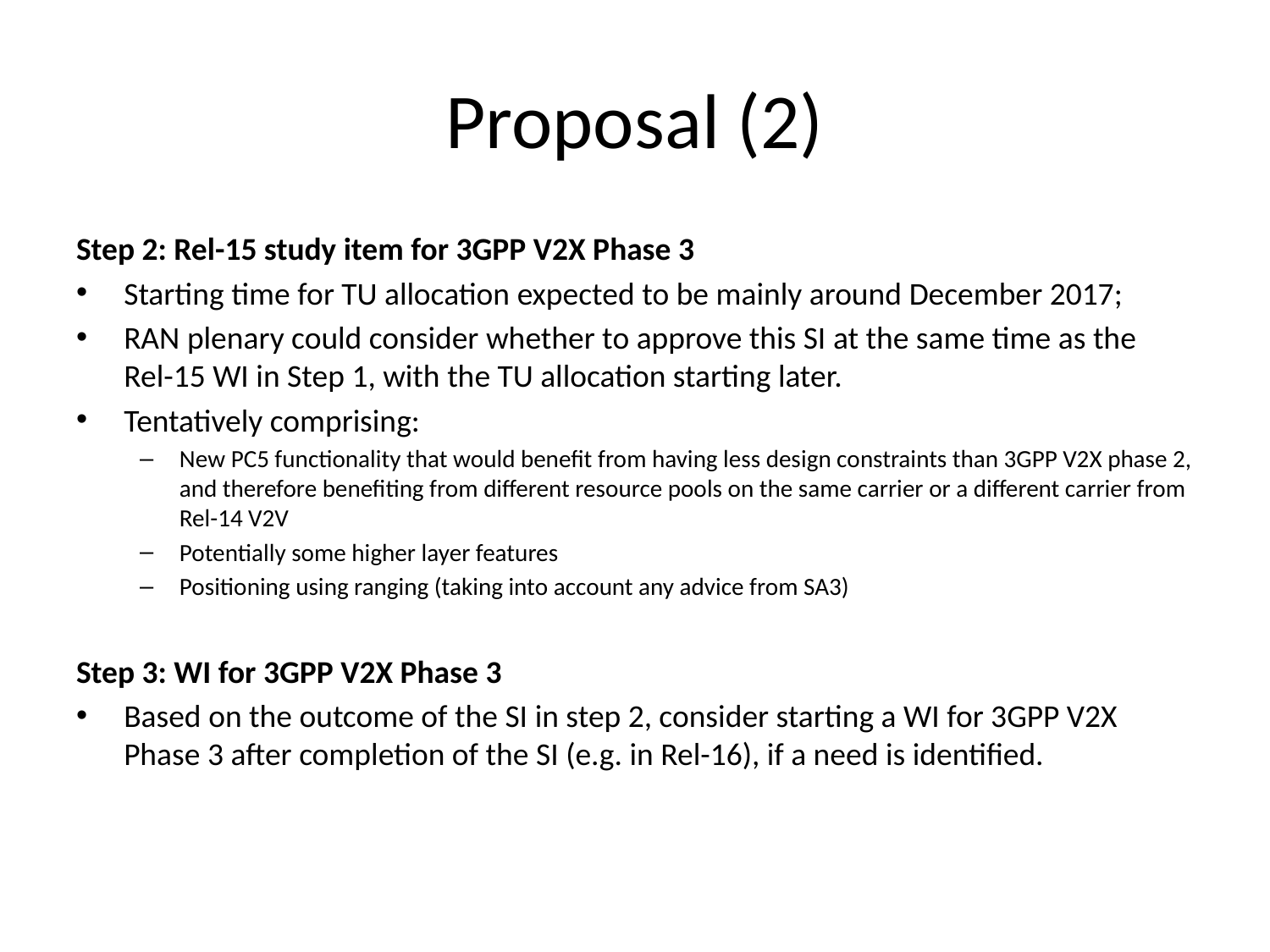

# Proposal (2)
Step 2: Rel-15 study item for 3GPP V2X Phase 3
Starting time for TU allocation expected to be mainly around December 2017;
RAN plenary could consider whether to approve this SI at the same time as the Rel-15 WI in Step 1, with the TU allocation starting later.
Tentatively comprising:
New PC5 functionality that would benefit from having less design constraints than 3GPP V2X phase 2, and therefore benefiting from different resource pools on the same carrier or a different carrier from Rel-14 V2V
Potentially some higher layer features
Positioning using ranging (taking into account any advice from SA3)

Step 3: WI for 3GPP V2X Phase 3
Based on the outcome of the SI in step 2, consider starting a WI for 3GPP V2X Phase 3 after completion of the SI (e.g. in Rel-16), if a need is identified.